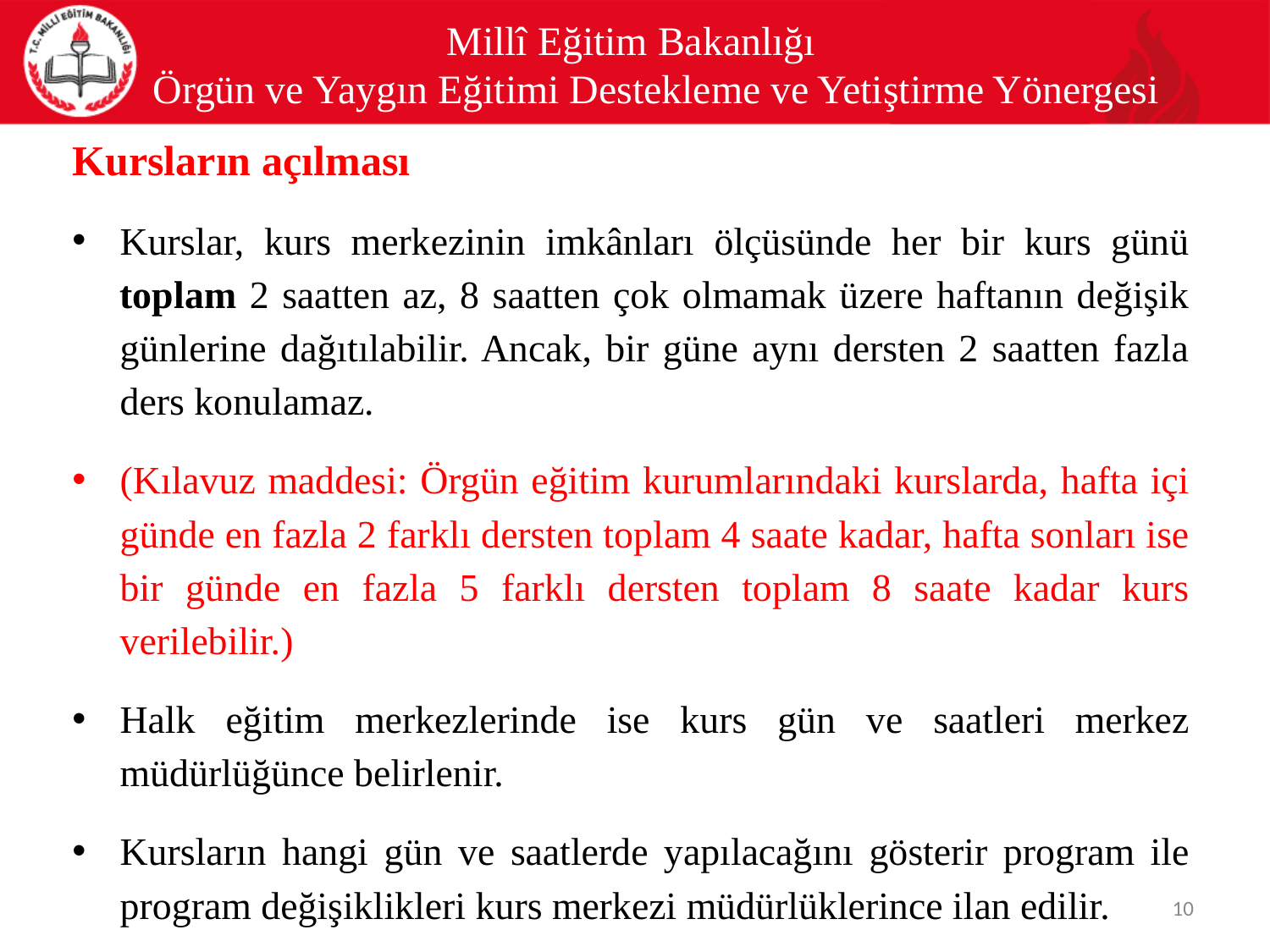

# Millî Eğitim Bakanlığı Örgün ve Yaygın Eğitimi Destekleme ve Yetiştirme Yönergesi
Kursların açılması
Kurslar, kurs merkezinin imkânları ölçüsünde her bir kurs günü toplam 2 saatten az, 8 saatten çok olmamak üzere haftanın değişik günlerine dağıtılabilir. Ancak, bir güne aynı dersten 2 saatten fazla ders konulamaz.
(Kılavuz maddesi: Örgün eğitim kurumlarındaki kurslarda, hafta içi günde en fazla 2 farklı dersten toplam 4 saate kadar, hafta sonları ise bir günde en fazla 5 farklı dersten toplam 8 saate kadar kurs verilebilir.)
Halk eğitim merkezlerinde ise kurs gün ve saatleri merkez müdürlüğünce belirlenir.
Kursların hangi gün ve saatlerde yapılacağını gösterir program ile program değişiklikleri kurs merkezi müdürlüklerince ilan edilir.

10